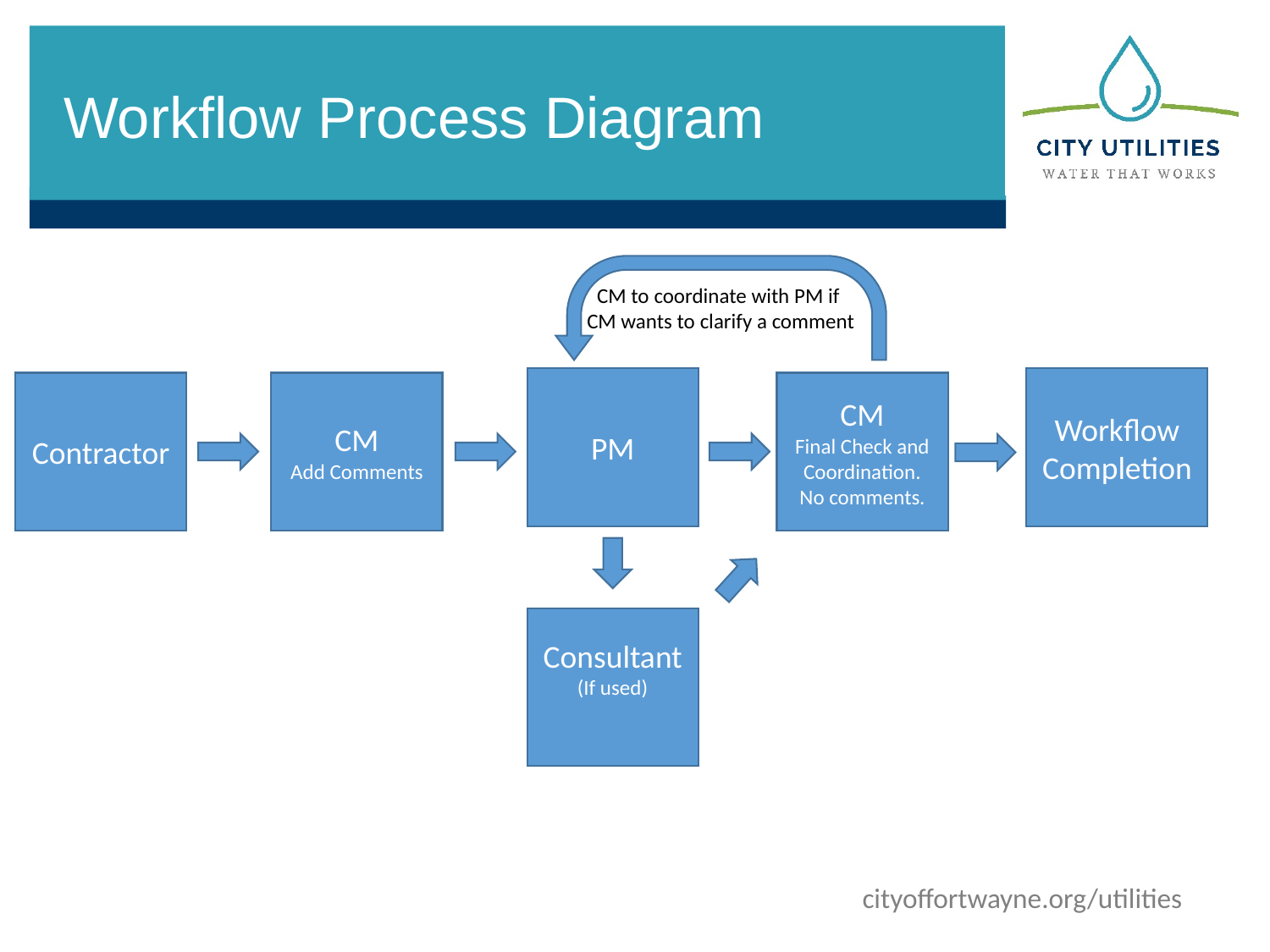

# Workflow Process Diagram

CM to coordinate with PM if
CM wants to clarify a comment
PM
Workflow Completion
CM
Final Check and Coordination.
No comments.
Contractor
CM
Add Comments

Consultant
(If used)